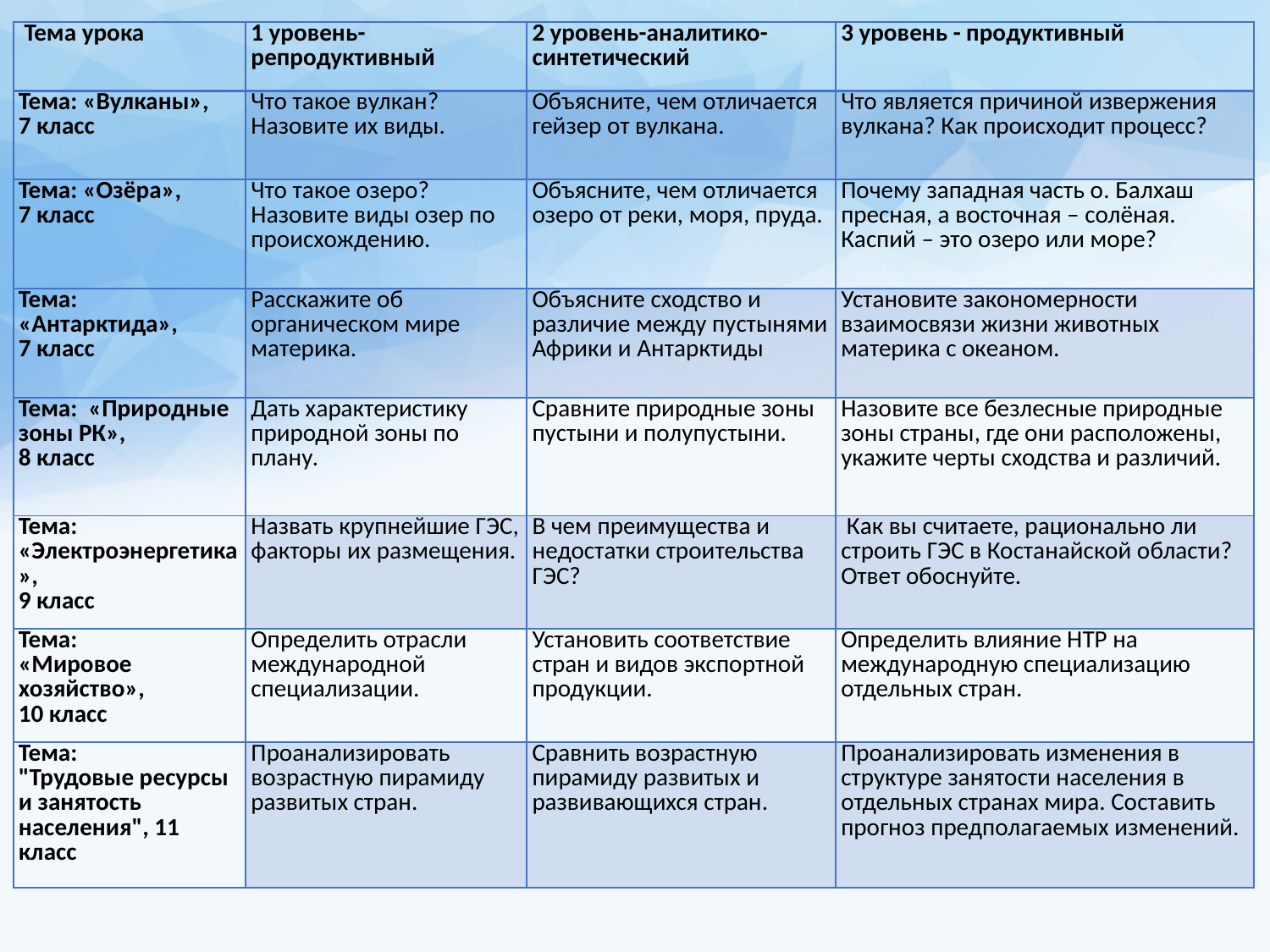

| Тема урока | 1 уровень-репродуктивный | 2 уровень-аналитико-синтетический | 3 уровень - продуктивный |
| --- | --- | --- | --- |
| Тема: «Вулканы», 7 класс | Что такое вулкан? Назовите их виды. | Объясните, чем отличается гейзер от вулкана. | Что является причиной извержения вулкана? Как происходит процесс? |
| Тема: «Озёра», 7 класс | Что такое озеро? Назовите виды озер по происхождению. | Объясните, чем отличается озеро от реки, моря, пруда. | Почему западная часть о. Балхаш пресная, а восточная – солёная. Каспий – это озеро или море? |
| Тема: «Антарктида», 7 класс | Расскажите об органическом мире материка. | Объясните сходство и различие между пустынями Африки и Антарктиды | Установите закономерности взаимосвязи жизни животных материка с океаном. |
| Тема: «Природные зоны РК», 8 класс | Дать характеристику природной зоны по плану. | Сравните природные зоны пустыни и полупустыни. | Назовите все безлесные природные зоны страны, где они расположены, укажите черты сходства и различий. |
| Тема: «Электроэнергетика», 9 класс | Назвать крупнейшие ГЭС, факторы их размещения. | В чем преимущества и недостатки строительства ГЭС? | Как вы считаете, рационально ли строить ГЭС в Костанайской области? Ответ обоснуйте. |
| Тема: «Мировое хозяйство», 10 класс | Определить отрасли международной специализации. | Установить соответствие стран и видов экспортной продукции. | Определить влияние НТР на международную специализацию отдельных стран. |
| Тема: "Трудовые ресурсы и занятость населения", 11 класс | Проанализировать возрастную пирамиду развитых стран. | Сравнить возрастную пирамиду развитых и развивающихся стран. | Проанализировать изменения в структуре занятости населения в отдельных странах мира. Составить прогноз предполагаемых изменений. |